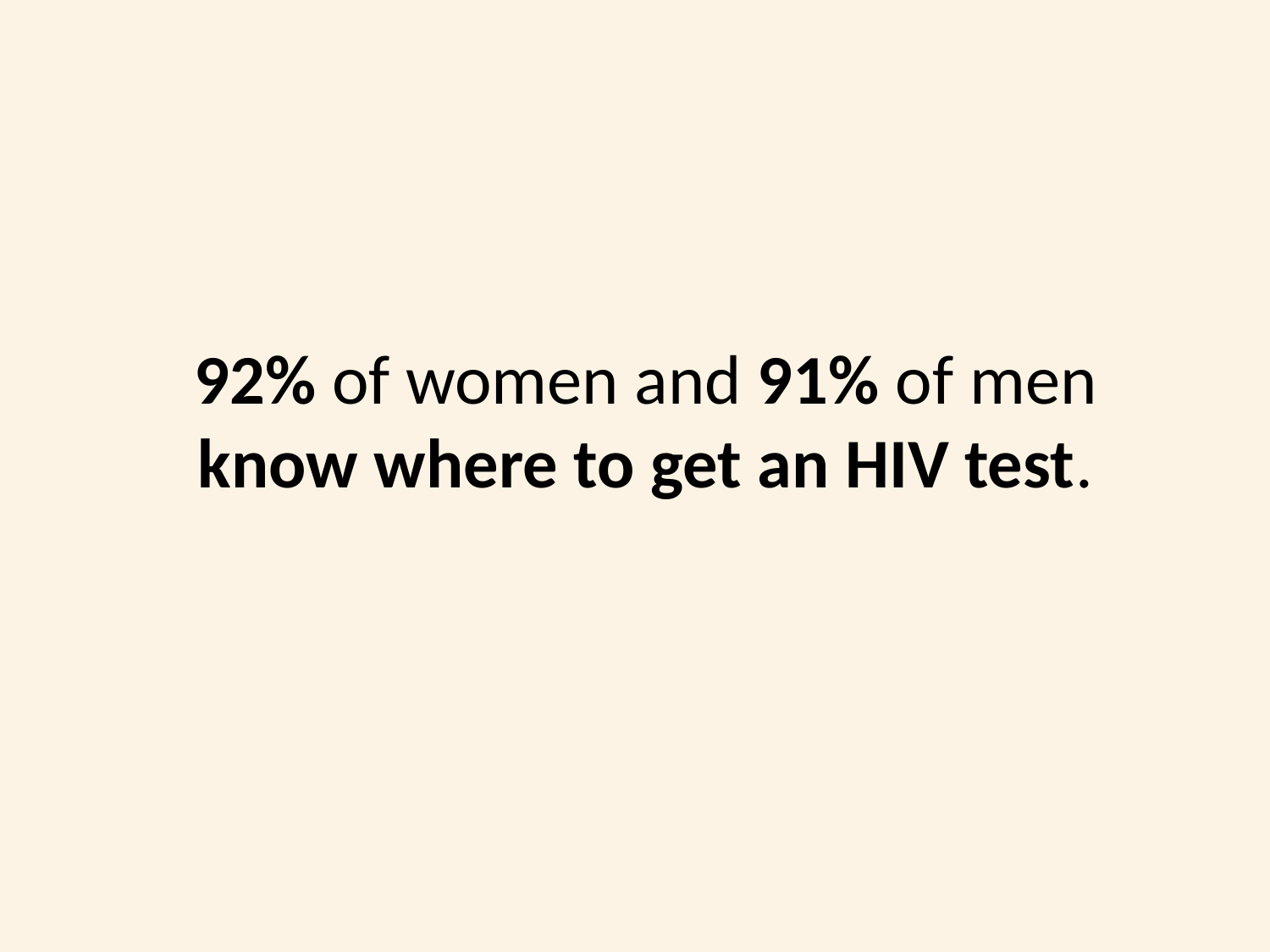

# 92% of women and 91% of men know where to get an HIV test.